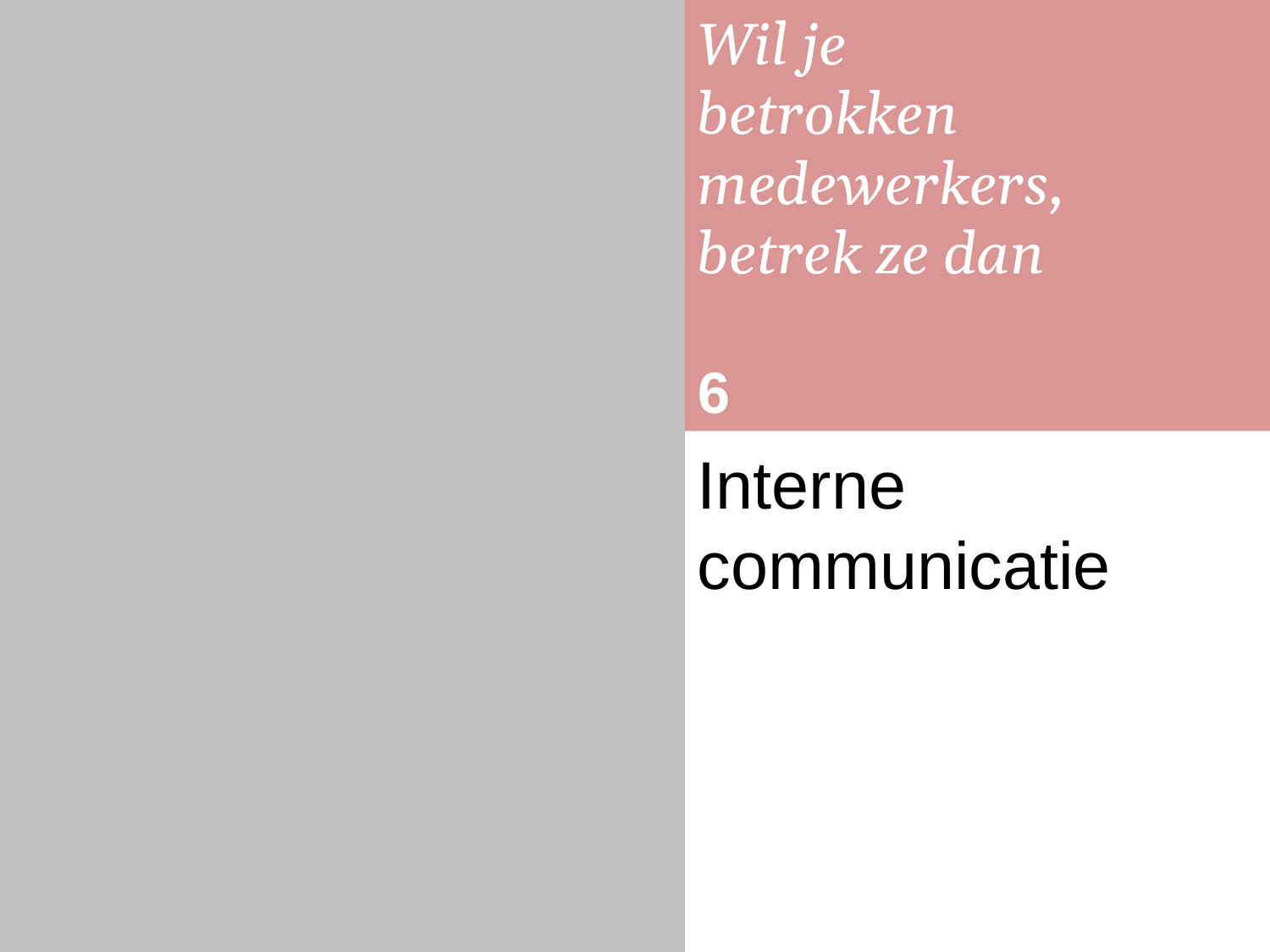

Wil je
betrokken medewerkers,
betrek ze dan

6

Interne
communicatie